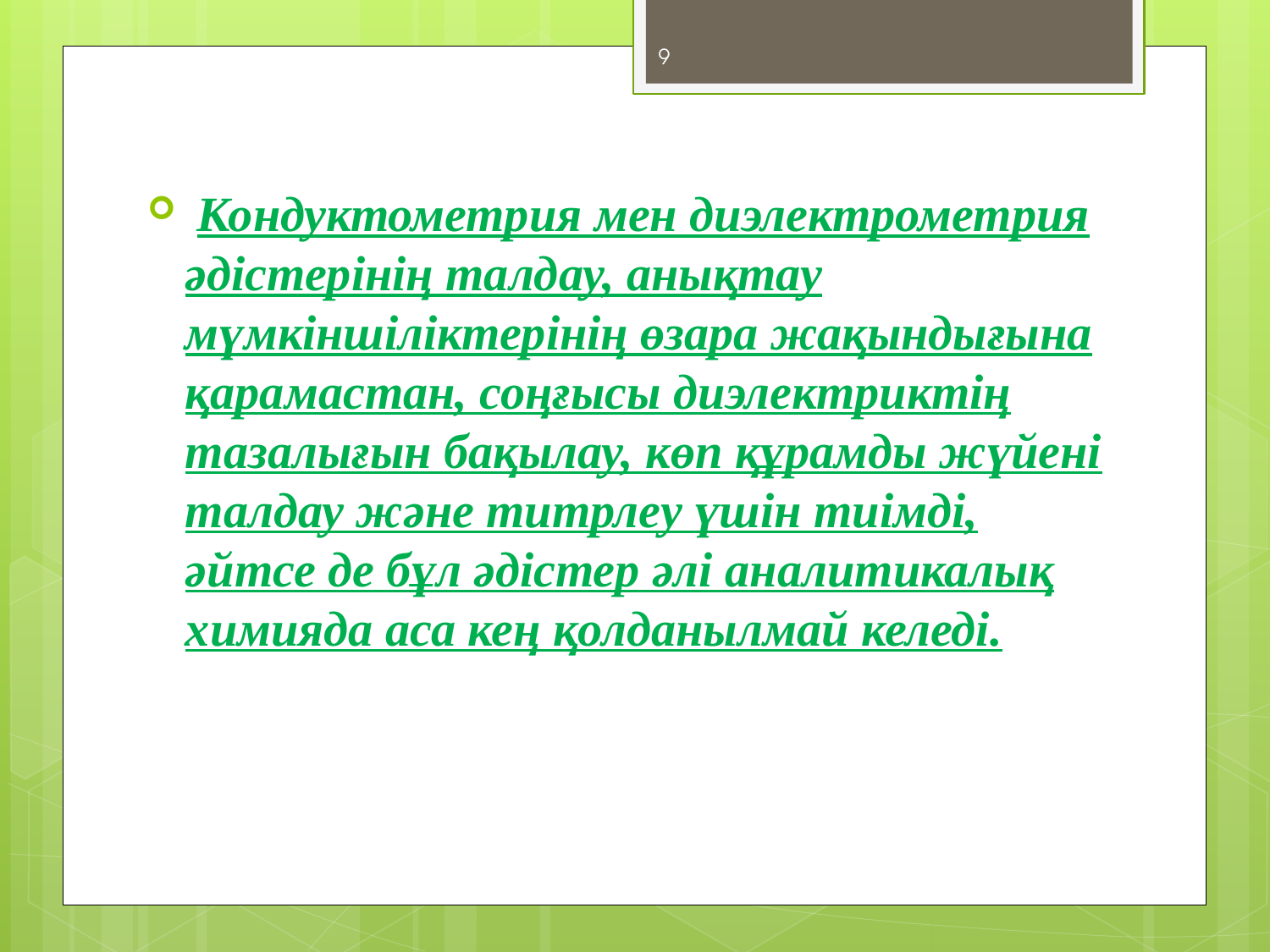

9
 Кондуктометрия мен диэлектрометрия әдістерінің талдау, анықтау мүмкіншіліктерінің өзара жақындығына қарамастан, соңғысы диэлектриктің тазалығын бақылау, көп құрамды жүйені талдау және титрлеу үшін тиімді, әйтсе де бұл әдістер әлі аналитикалық химияда аса кең қолданылмай келеді.